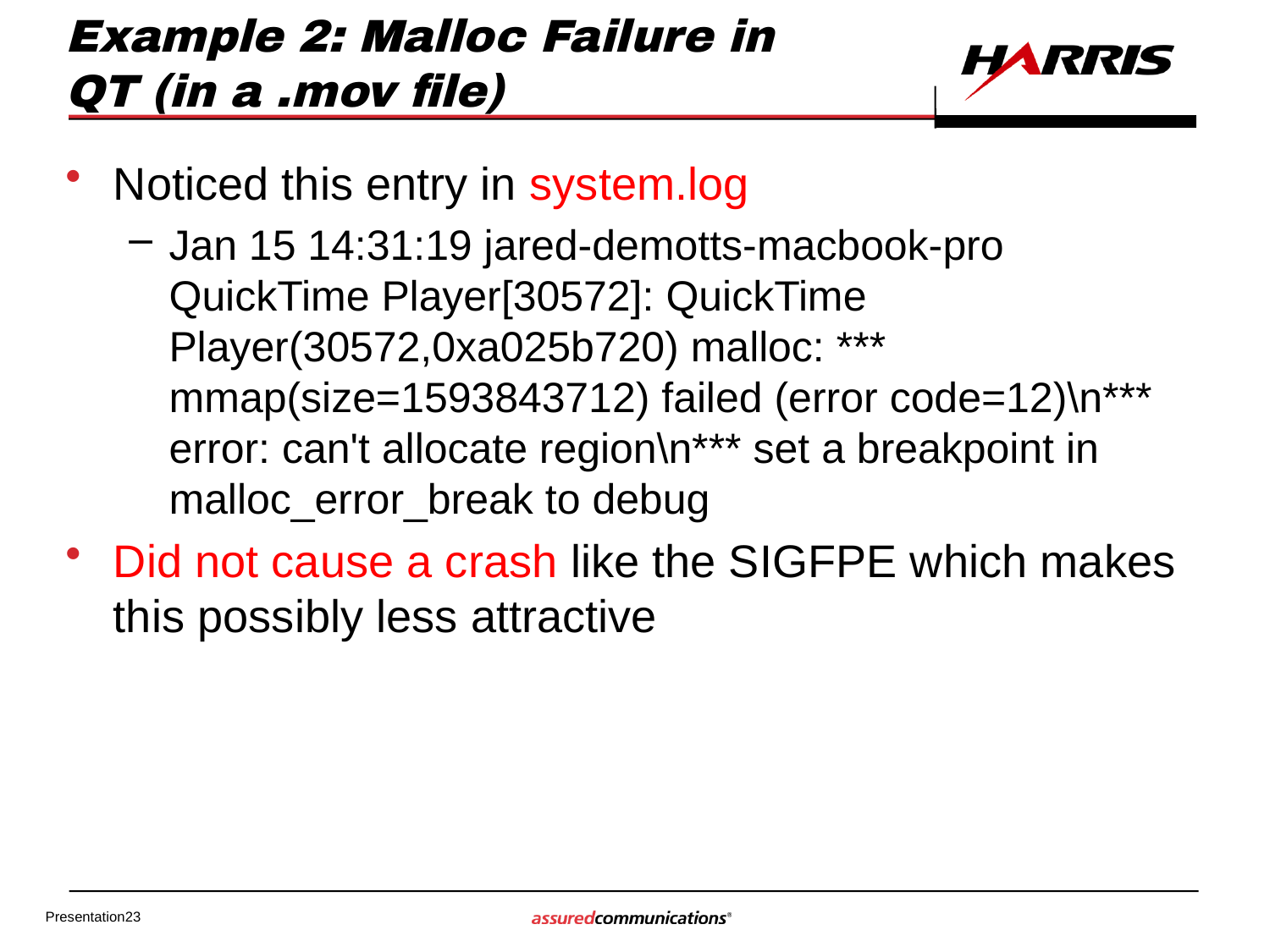

# Example 2: Malloc Failure in QT (in a .mov file)
Noticed this entry in system.log
Jan 15 14:31:19 jared-demotts-macbook-pro QuickTime Player[30572]: QuickTime Player(30572,0xa025b720) malloc: *** mmap(size=1593843712) failed (error code=12)\n*** error: can't allocate region\n*** set a breakpoint in malloc_error_break to debug
Did not cause a crash like the SIGFPE which makes this possibly less attractive